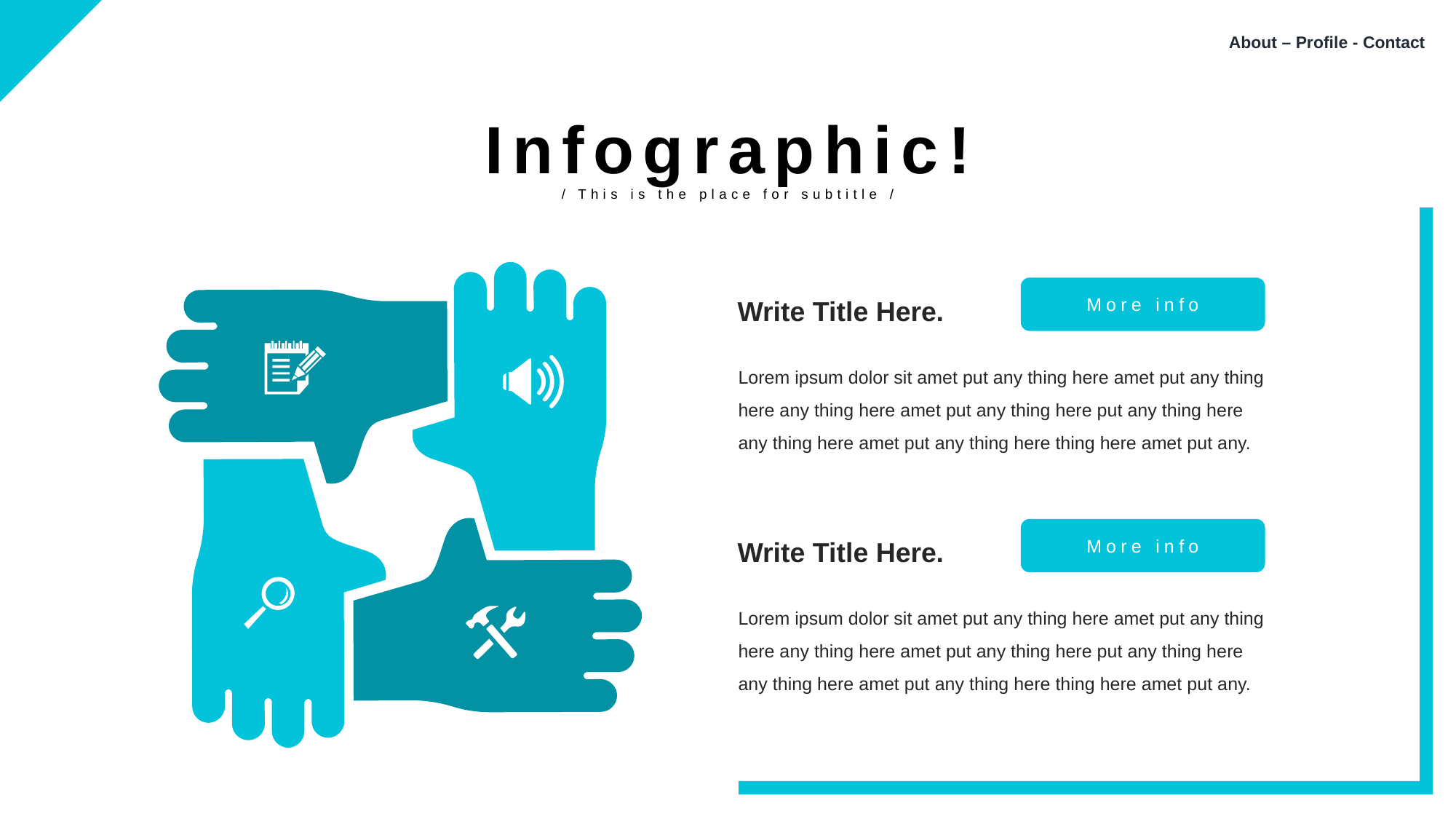

About – Profile - Contact
Infographic!
/ This is the place for subtitle /

More info
Write Title Here.

Lorem ipsum dolor sit amet put any thing here amet put any thing here any thing here amet put any thing here put any thing here any thing here amet put any thing here thing here amet put any.

More info
Write Title Here.

Lorem ipsum dolor sit amet put any thing here amet put any thing here any thing here amet put any thing here put any thing here any thing here amet put any thing here thing here amet put any.